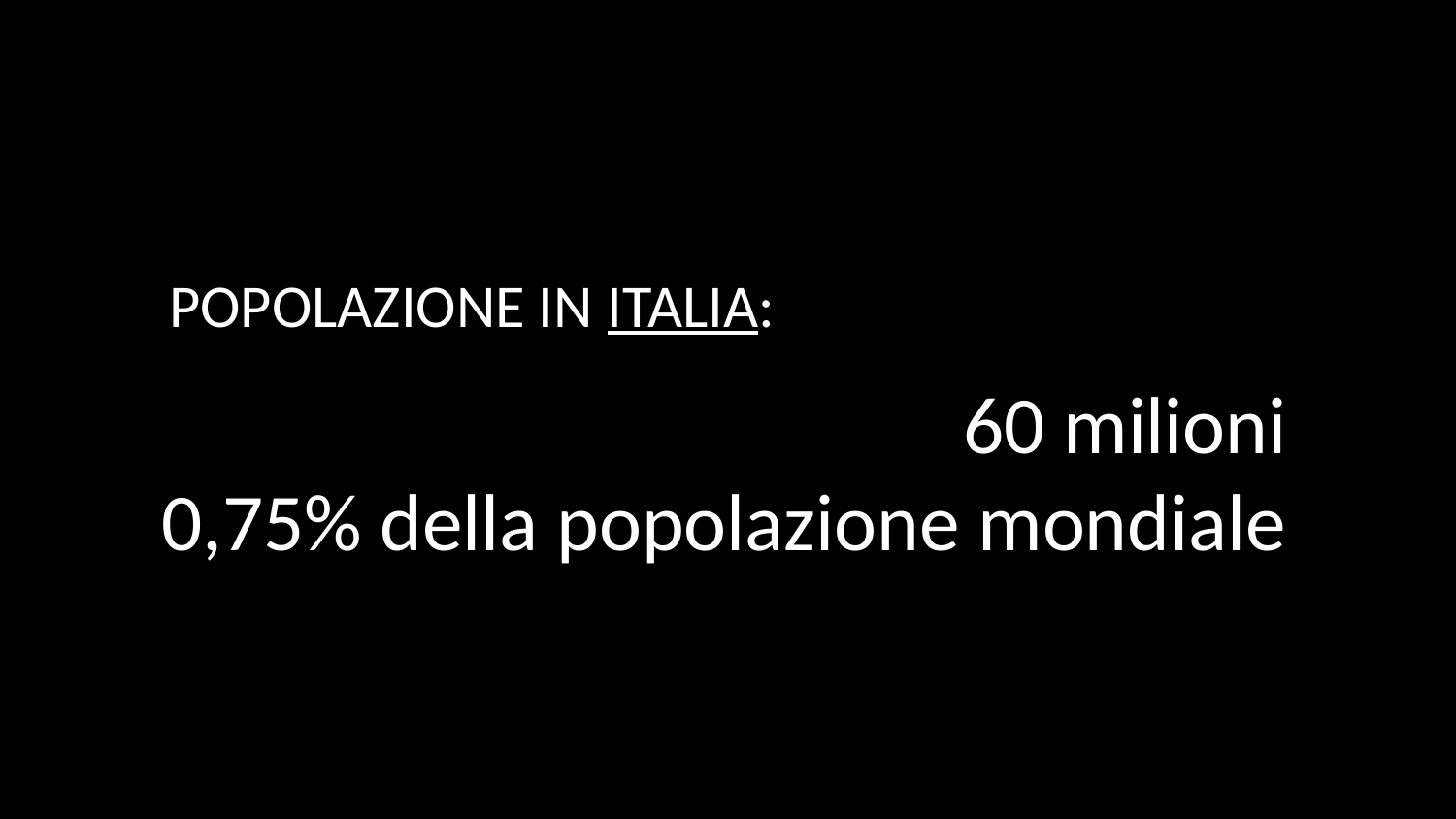

POPOLAZIONE IN ITALIA:
60 milioni
0,75% della popolazione mondiale